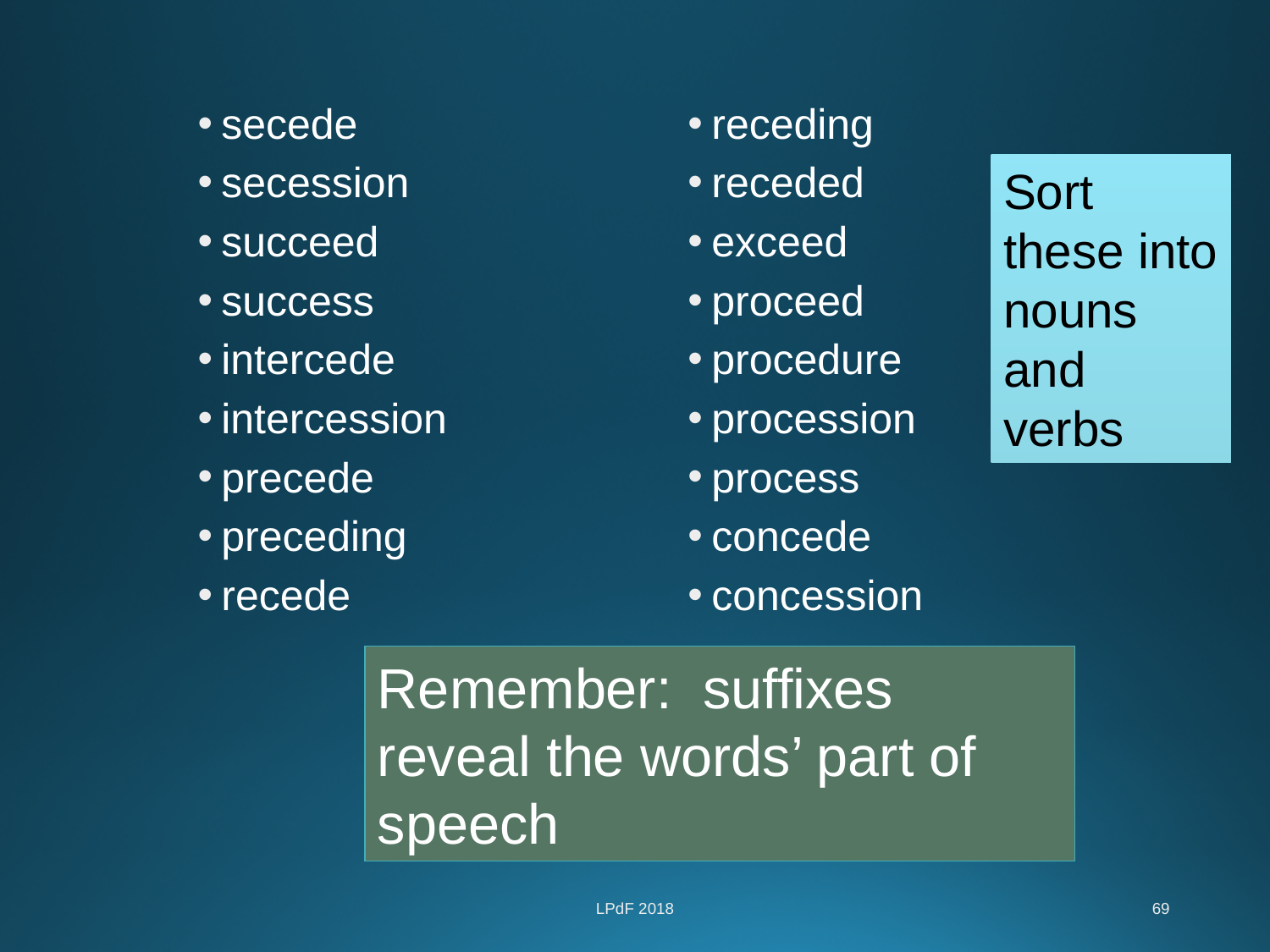

#
secede
secession
succeed
success
intercede
intercession
precede
preceding
recede
receding
receded
exceed
proceed
procedure
procession
process
concede
concession

Sort these into nouns and verbs
Remember:  suffixes reveal the words’ part of speech
LPdF 2018
69